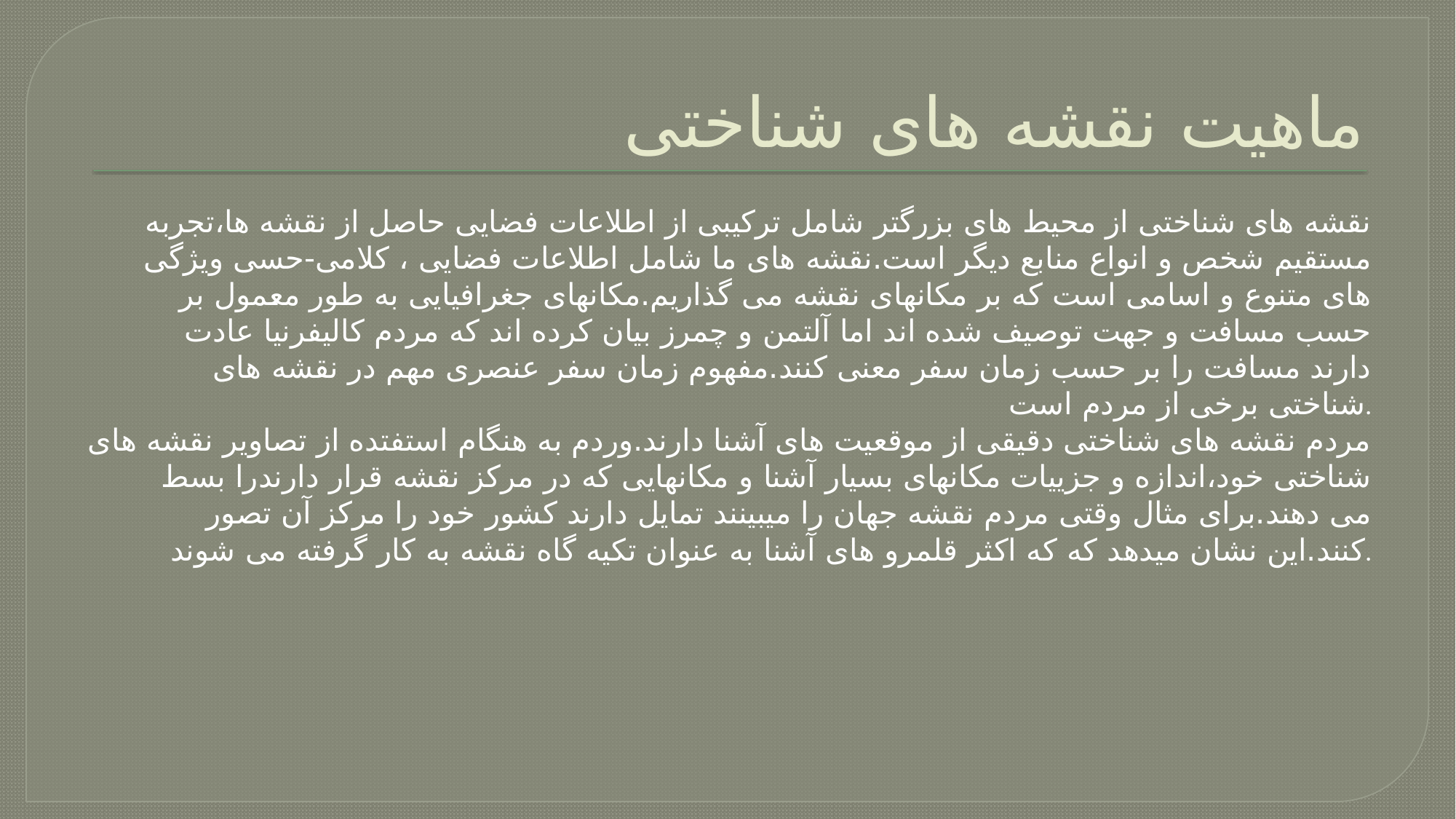

# ماهیت نقشه های شناختی
نقشه های شناختی از محیط های بزرگتر شامل ترکیبی از اطلاعات فضایی حاصل از نقشه ها،تجربه مستقیم شخص و انواع منابع دیگر است.نقشه های ما شامل اطلاعات فضایی ، کلامی-حسی ویژگی های متنوع و اسامی است که بر مکانهای نقشه می گذاریم.مکانهای جغرافیایی به طور معمول بر حسب مسافت و جهت توصیف شده اند اما آلتمن و چمرز بیان کرده اند که مردم کالیفرنیا عادت دارند مسافت را بر حسب زمان سفر معنی کنند.مفهوم زمان سفر عنصری مهم در نقشه های شناختی برخی از مردم است.
مردم نقشه های شناختی دقیقی از موقعیت های آشنا دارند.وردم به هنگام استفتده از تصاویر نقشه های شناختی خود،اندازه و جزییات مکانهای بسیار آشنا و مکانهایی که در مرکز نقشه قرار دارندرا بسط می دهند.برای مثال وقتی مردم نقشه جهان را میبینند تمایل دارند کشور خود را مرکز آن تصور کنند.این نشان میدهد که که اکثر قلمرو های آشنا به عنوان تکیه گاه نقشه به کار گرفته می شوند.